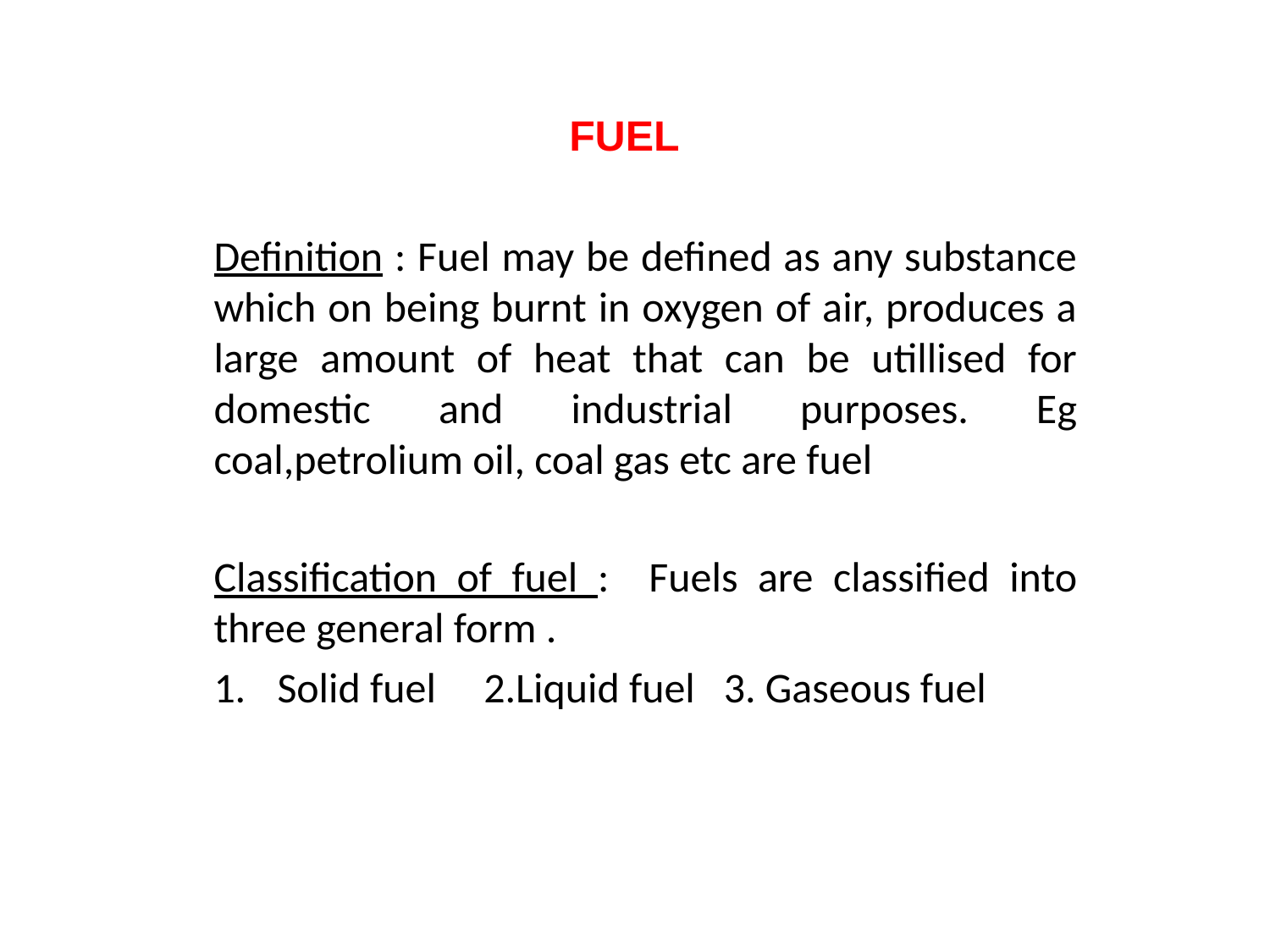

# FUEL
Definition : Fuel may be defined as any substance which on being burnt in oxygen of air, produces a large amount of heat that can be utillised for domestic and industrial purposes. Eg coal,petrolium oil, coal gas etc are fuel

Classification of fuel :  Fuels are classified into three general form .
Solid fuel     2.Liquid fuel   3. Gaseous fuel